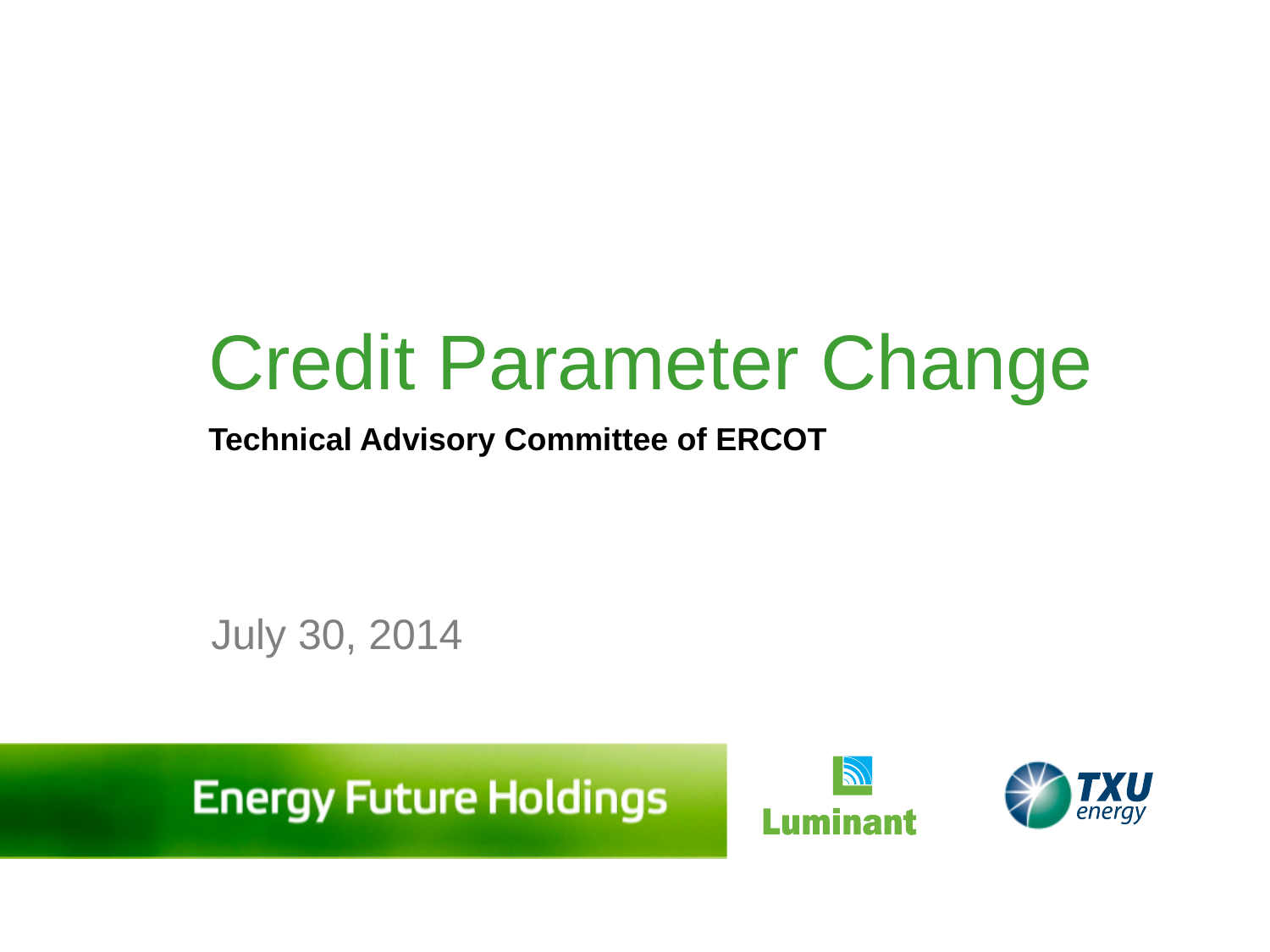

# Credit Parameter Change
Technical Advisory Committee of ERCOT
July 30, 2014